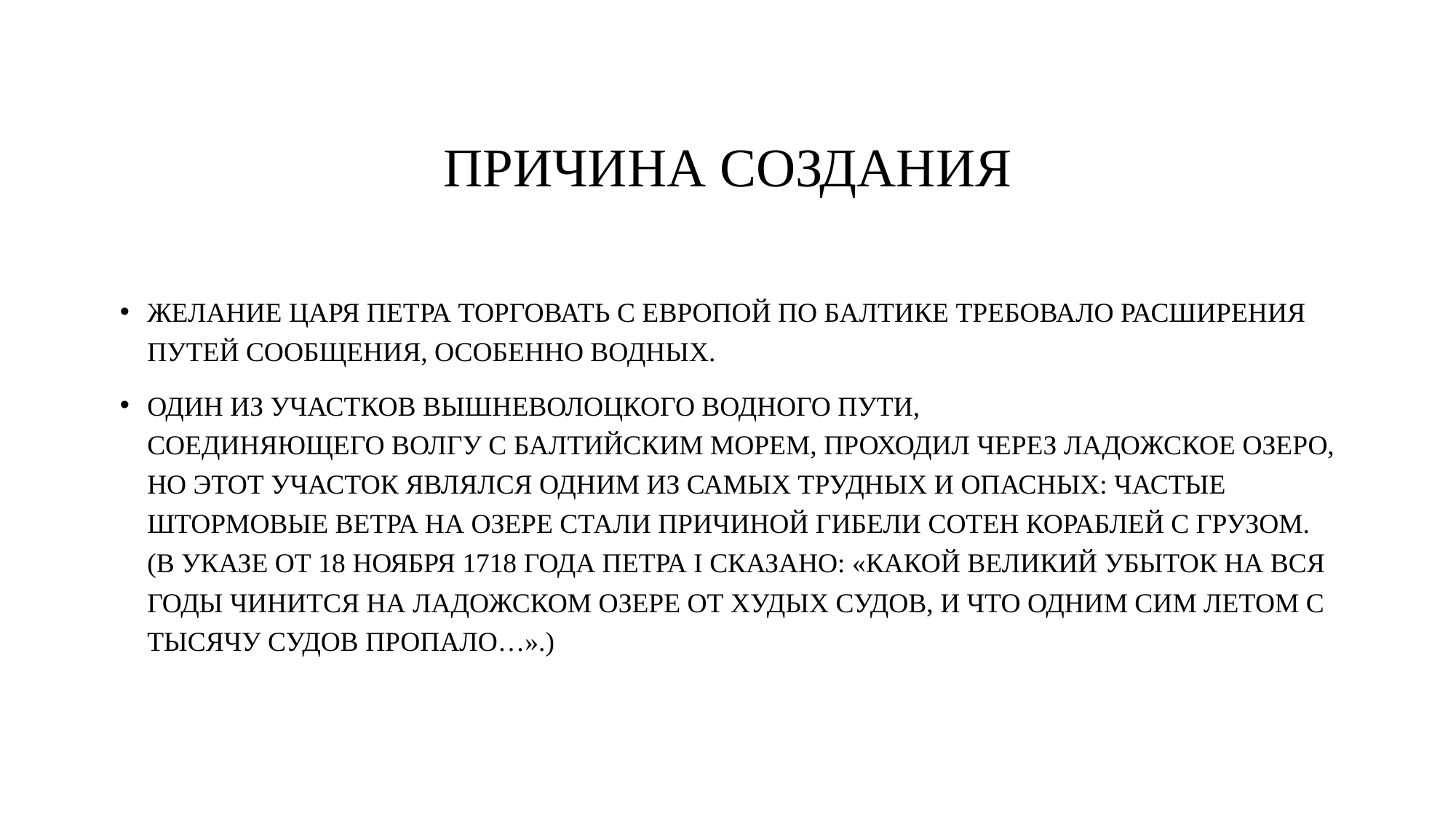

# Причина создания
желание царя Петра торговать с Европой по Балтике требовало расширения путей сообщения, особенно водных.
Один из участков Вышневолоцкого водного пути, соединяющего Волгу с Балтийским морем, проходил через Ладожское озеро, но Этот участок являлся одним из самых трудных и опасных: частые штормовые ветра на озере стали причиной гибели сотен кораблей с грузом. (В указе от 18 ноября 1718 года Петра I сказано: «какой великий убыток на вся годы чинится на Ладожском озере от худых судов, и что одним сим летом с тысячу судов пропало…».)